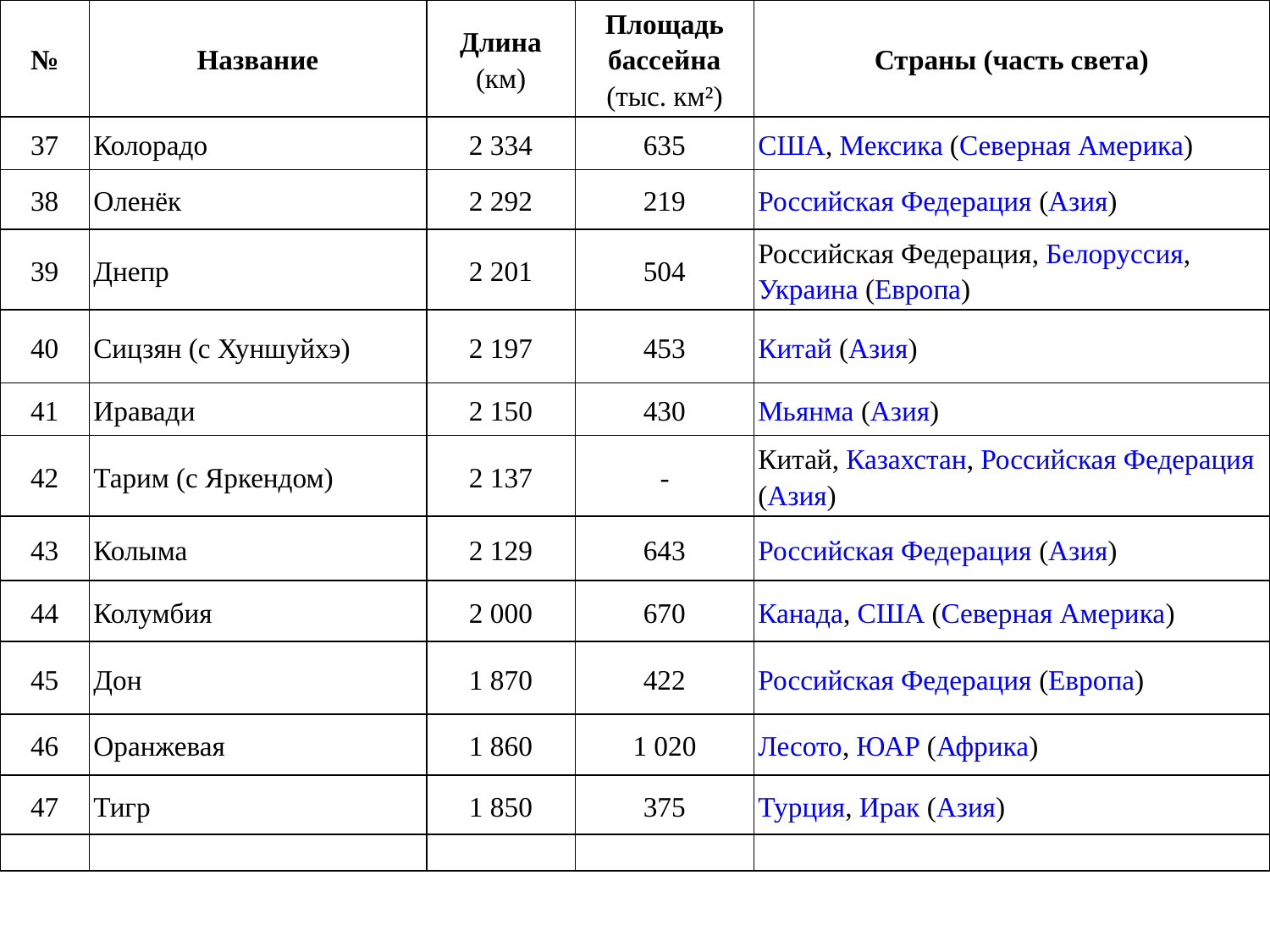

#
| № | Название | Длина (км) | Площадь бассейна (тыс. км²) | Страны (часть света) |
| --- | --- | --- | --- | --- |
| 37 | Колорадо | 2 334 | 635 | США, Мексика (Северная Америка) |
| 38 | Оленёк | 2 292 | 219 | Российская Федерация (Азия) |
| 39 | Днепр | 2 201 | 504 | Российская Федерация, Белоруссия, Украина (Европа) |
| 40 | Сицзян (с Хуншуйхэ) | 2 197 | 453 | Китай (Азия) |
| 41 | Иравади | 2 150 | 430 | Мьянма (Азия) |
| 42 | Тарим (с Яркендом) | 2 137 | - | Китай, Казахстан, Российская Федерация (Азия) |
| 43 | Колыма | 2 129 | 643 | Российская Федерация (Азия) |
| 44 | Колумбия | 2 000 | 670 | Канада, США (Северная Америка) |
| 45 | Дон | 1 870 | 422 | Российская Федерация (Европа) |
| 46 | Оранжевая | 1 860 | 1 020 | Лесото, ЮАР (Африка) |
| 47 | Тигр | 1 850 | 375 | Турция, Ирак (Азия) |
|  |  |  |  |  |